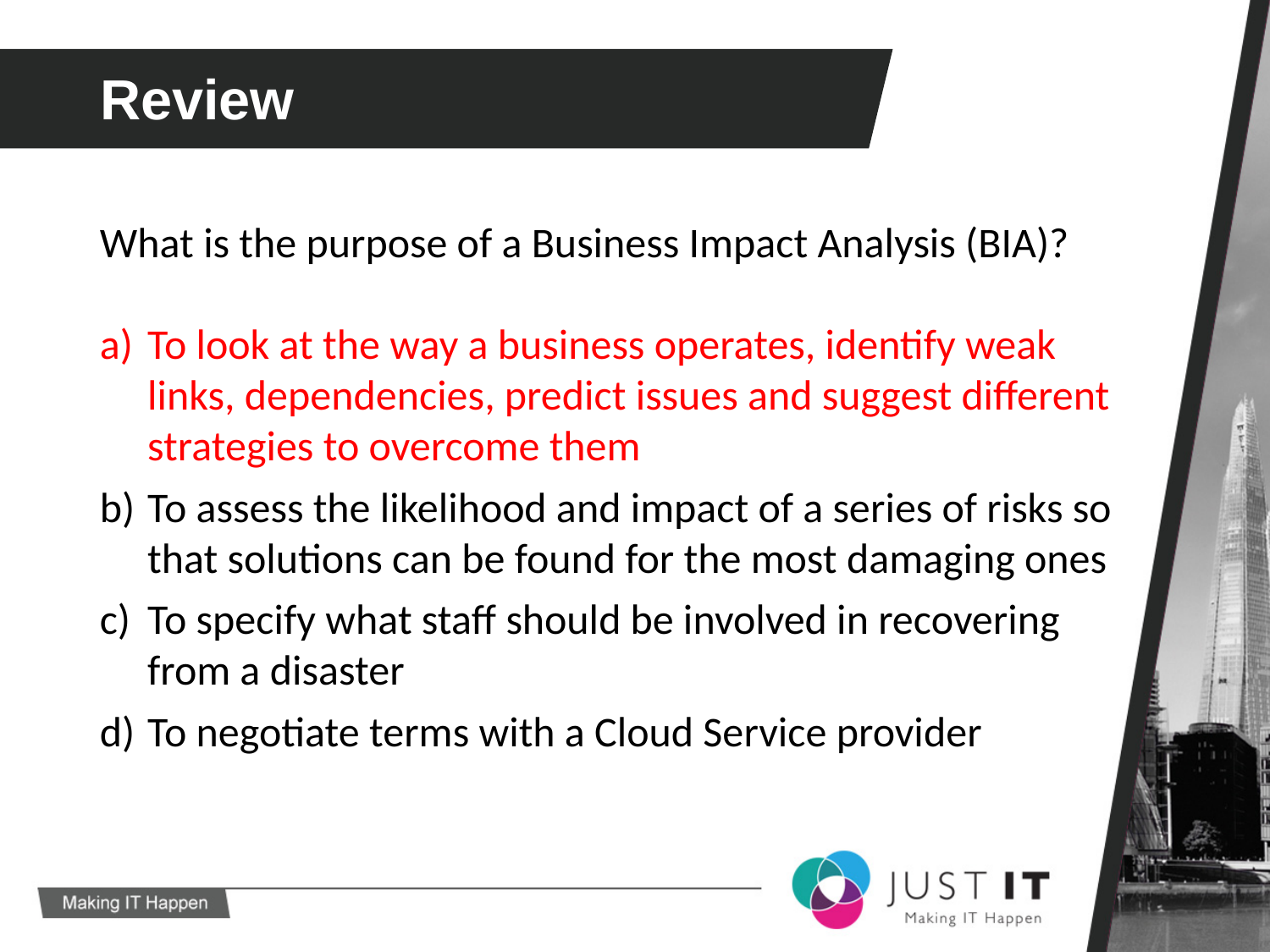

Review
What is the purpose of a Business Impact Analysis (BIA)?

To look at the way a business operates, identify weak links, dependencies, predict issues and suggest different strategies to overcome them
To assess the likelihood and impact of a series of risks so that solutions can be found for the most damaging ones
To specify what staff should be involved in recovering from a disaster
To negotiate terms with a Cloud Service provider